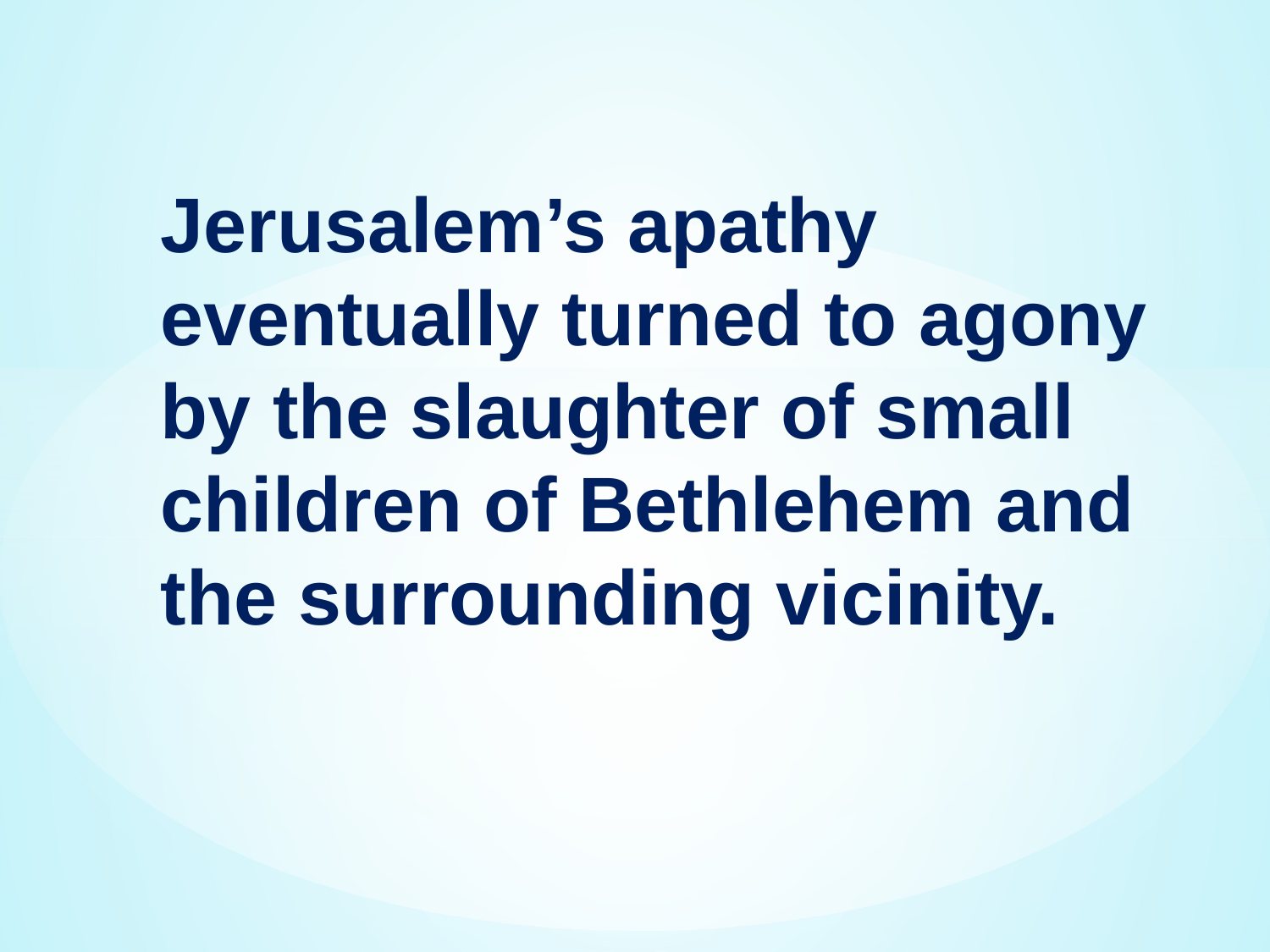

Jerusalem’s apathy eventually turned to agony by the slaughter of small children of Bethlehem and the surrounding vicinity.